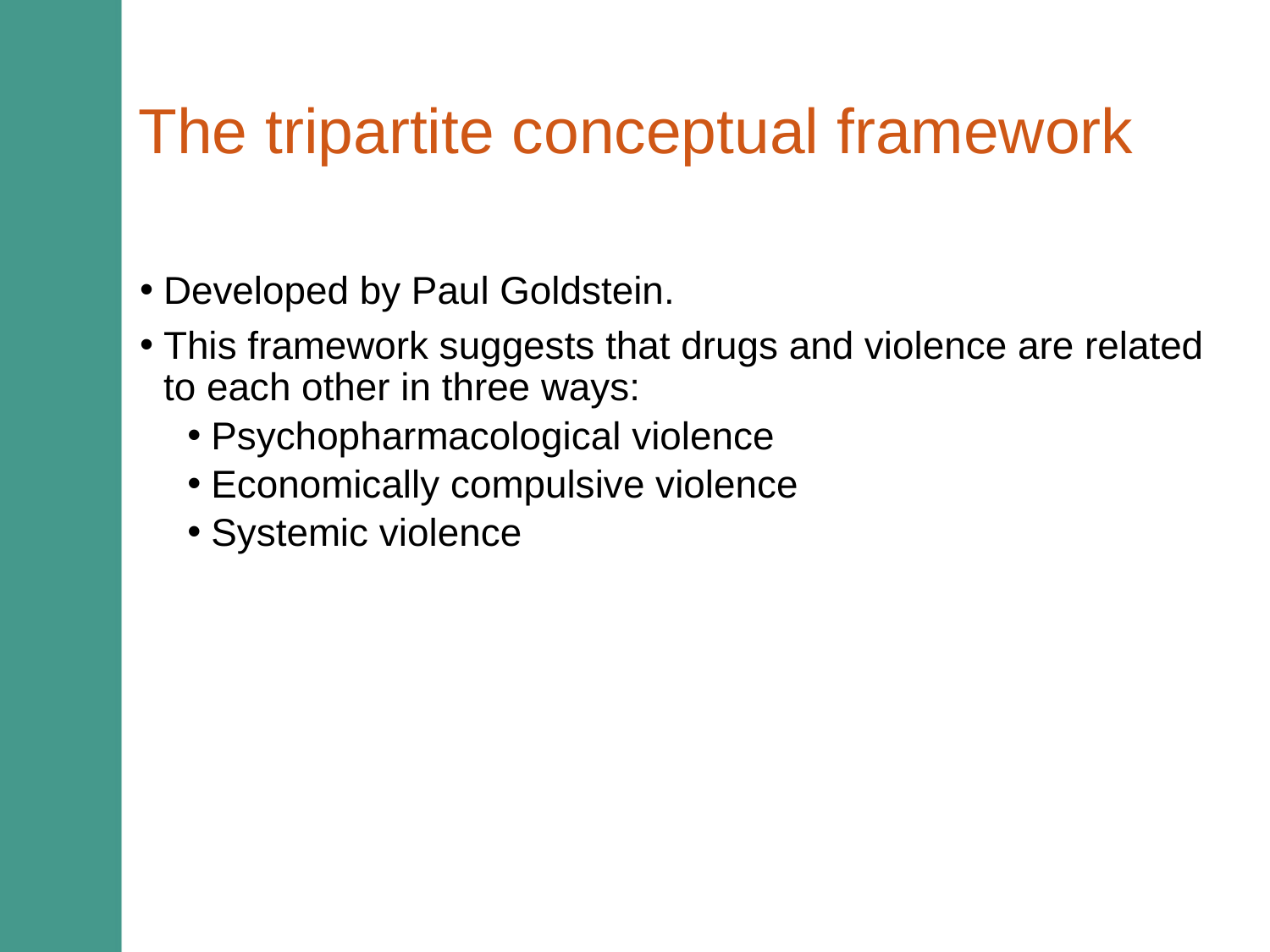

# The tripartite conceptual framework
Developed by Paul Goldstein.
This framework suggests that drugs and violence are related to each other in three ways:
Psychopharmacological violence
Economically compulsive violence
Systemic violence